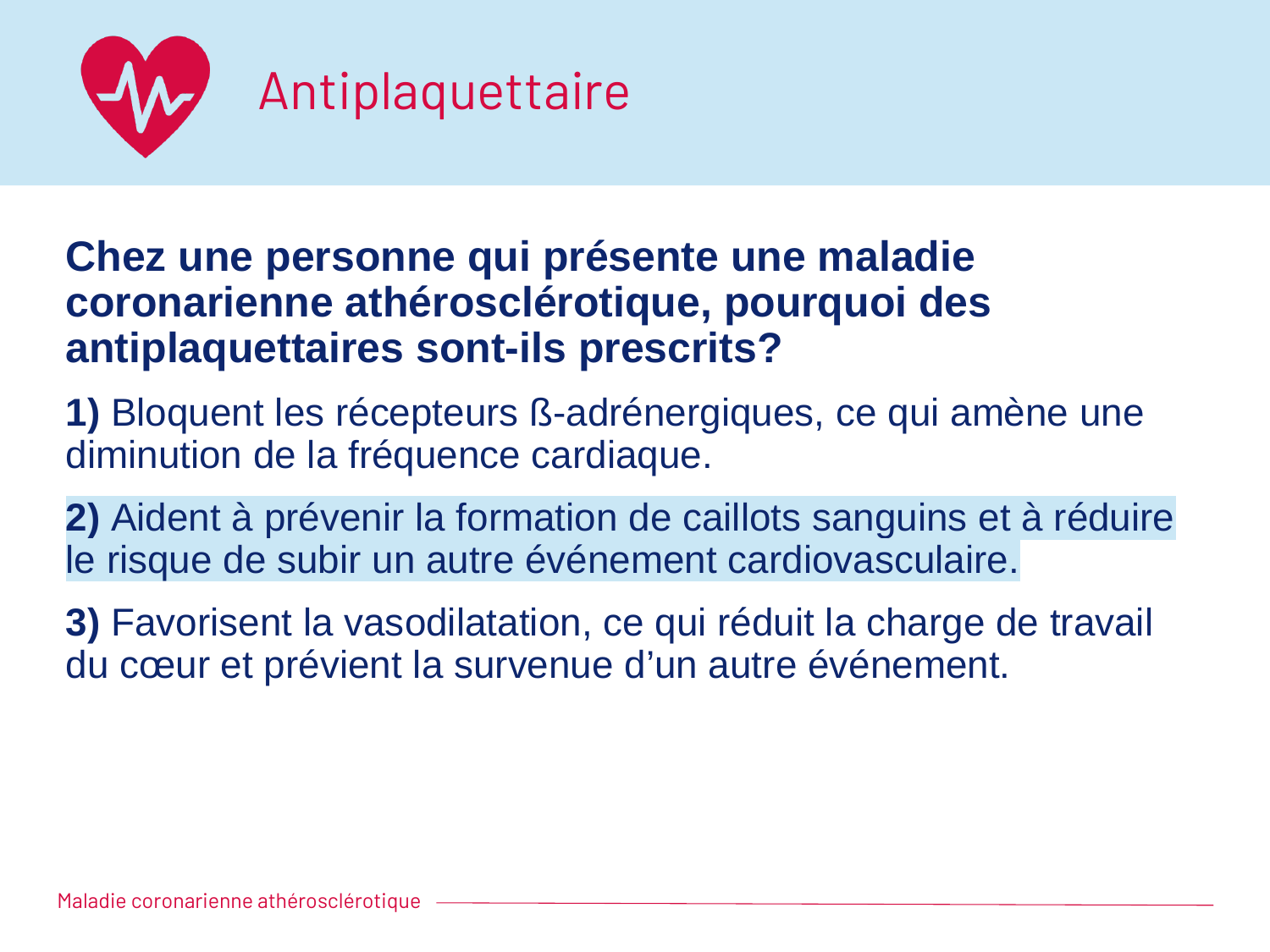

# Antiplaquettaire
Chez une personne qui présente une maladie coronarienne athérosclérotique, pourquoi des antiplaquettaires sont-ils prescrits?
1) Bloquent les récepteurs ß-adrénergiques, ce qui amène une diminution de la fréquence cardiaque.
2) Aident à prévenir la formation de caillots sanguins et à réduire le risque de subir un autre événement cardiovasculaire.
3) Favorisent la vasodilatation, ce qui réduit la charge de travail du cœur et prévient la survenue d’un autre événement.